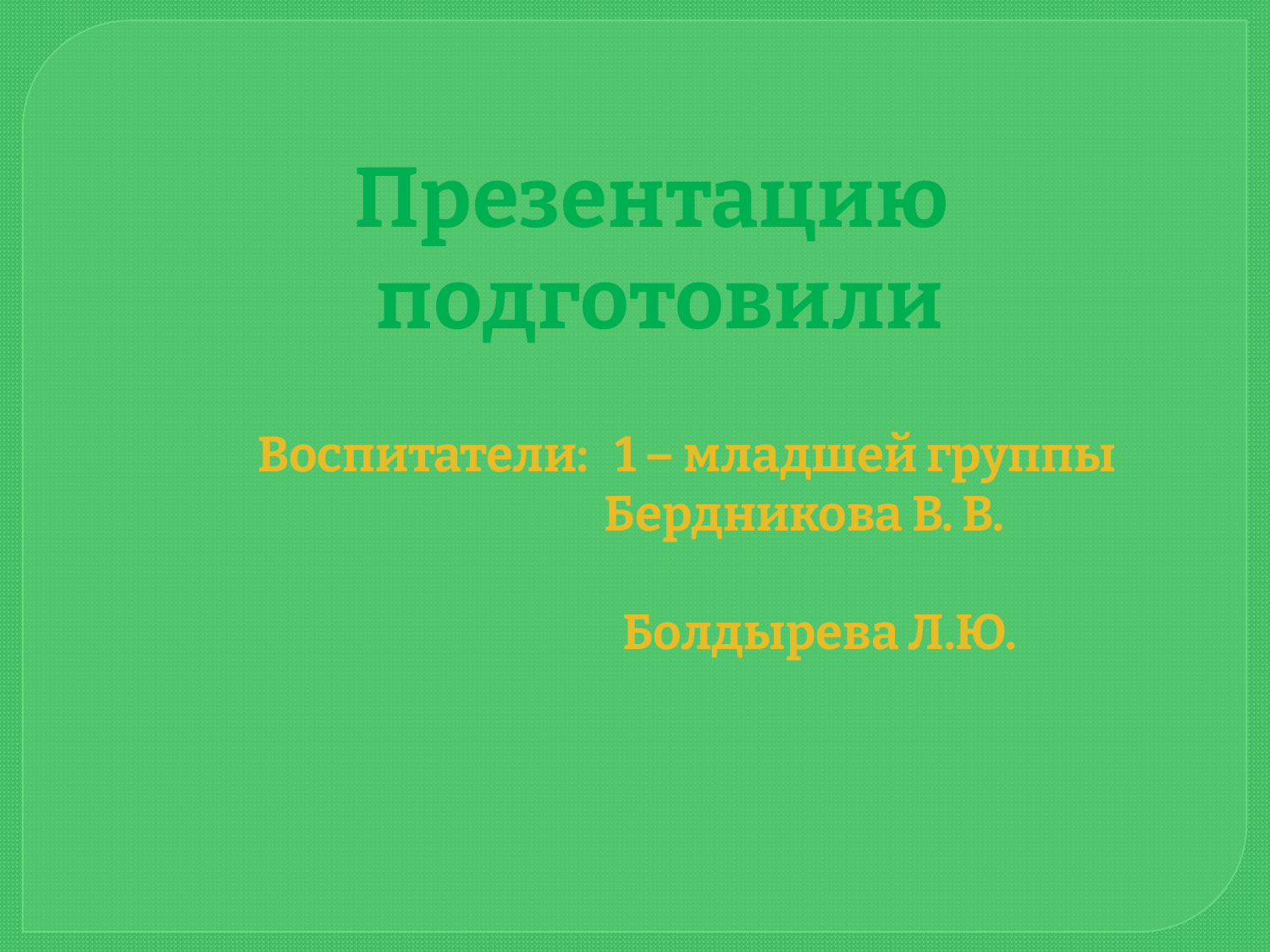

Презентацию
подготовили
Воспитатели:   1 – младшей группы
                                       Бердникова В. В.
                            Болдырева Л.Ю.